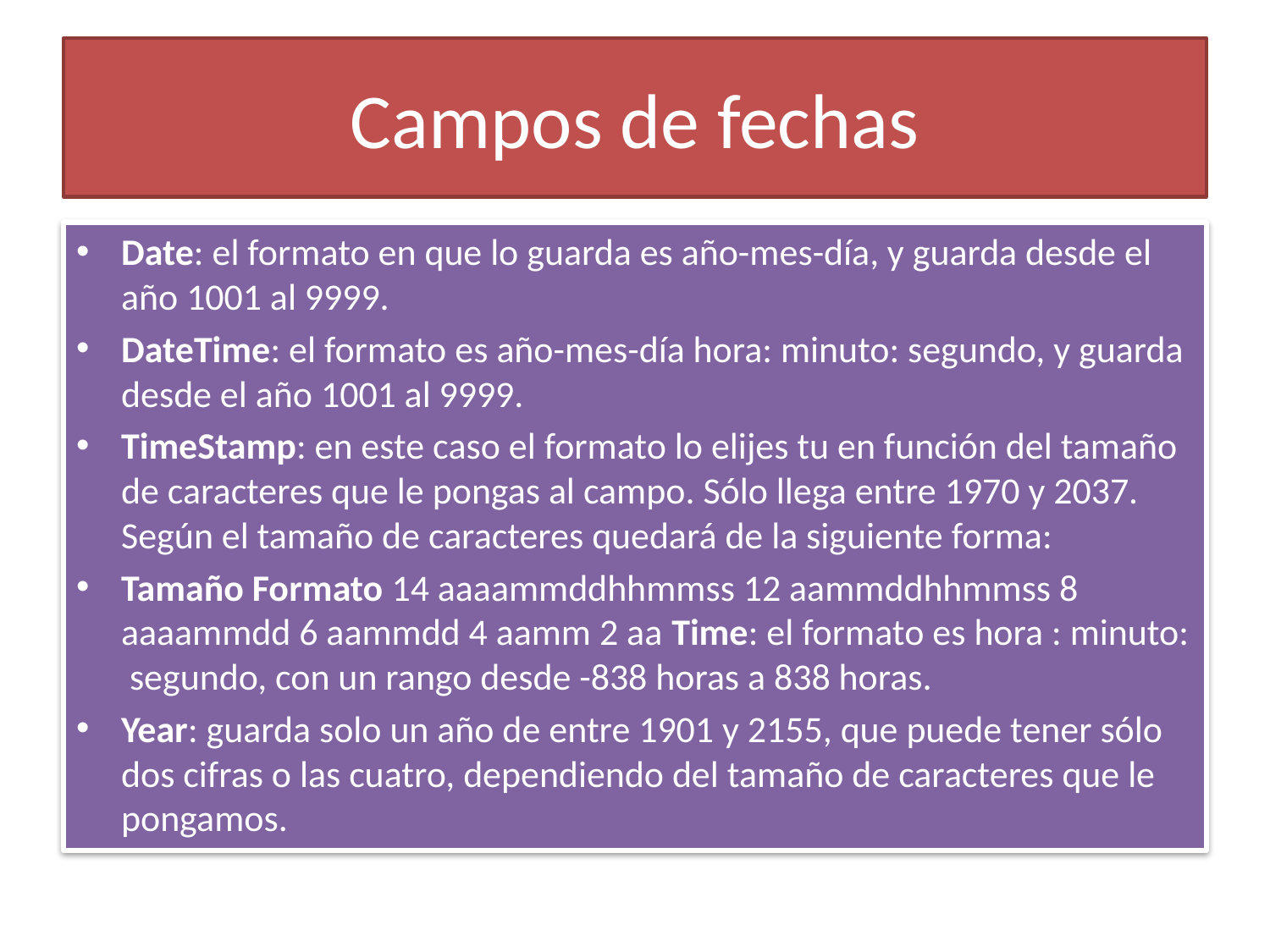

# Campos de fechas
Date: el formato en que lo guarda es año-mes-día, y guarda desde el año 1001 al 9999.
DateTime: el formato es año-mes-día hora: minuto: segundo, y guarda desde el año 1001 al 9999.
TimeStamp: en este caso el formato lo elijes tu en función del tamaño de caracteres que le pongas al campo. Sólo llega entre 1970 y 2037. Según el tamaño de caracteres quedará de la siguiente forma:
Tamaño Formato 14 aaaammddhhmmss 12 aammddhhmmss 8 aaaammdd 6 aammdd 4 aamm 2 aa Time: el formato es hora : minuto:  segundo, con un rango desde -838 horas a 838 horas.
Year: guarda solo un año de entre 1901 y 2155, que puede tener sólo dos cifras o las cuatro, dependiendo del tamaño de caracteres que le pongamos.